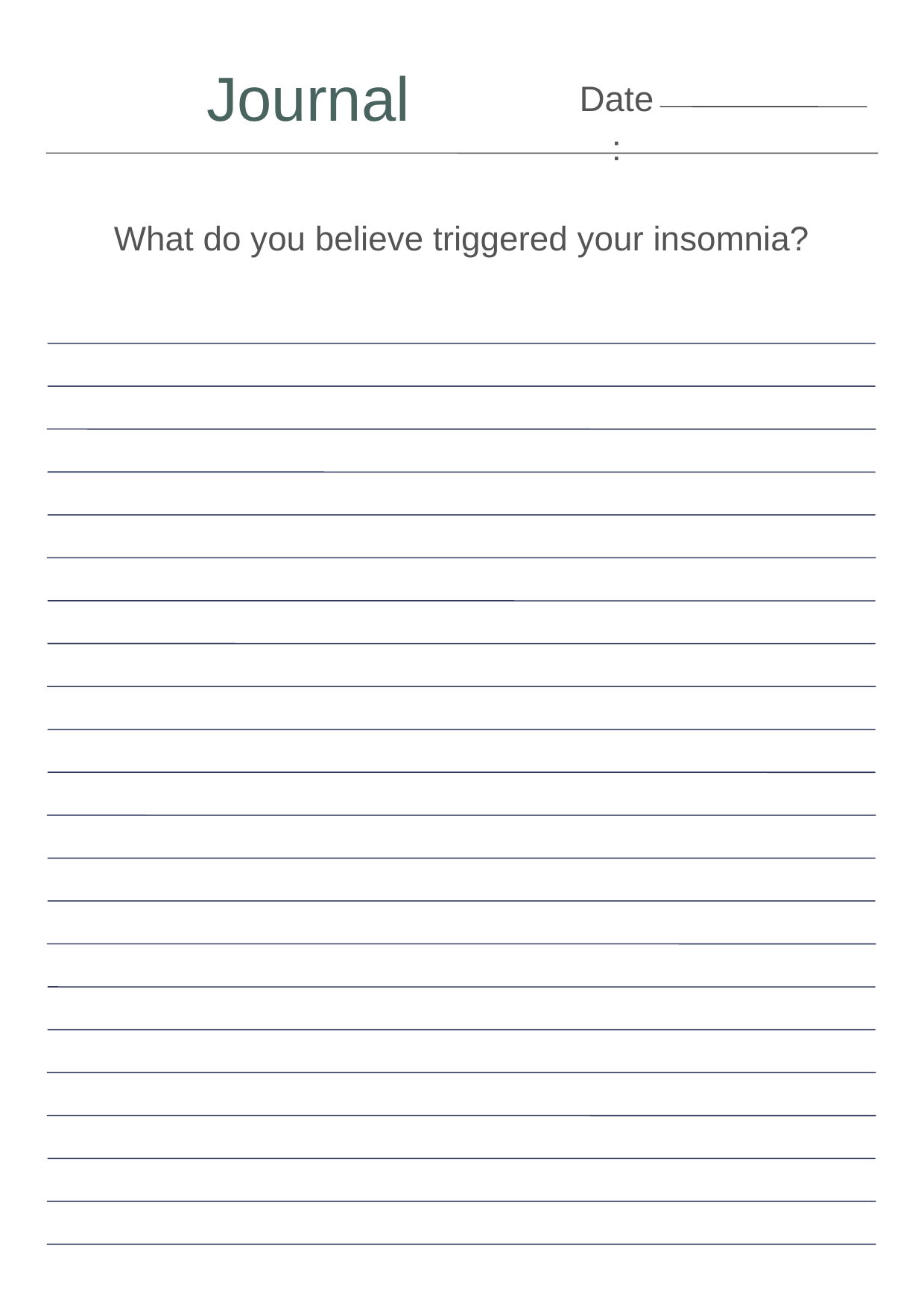

Journal
Date:

What do you believe triggered your insomnia?